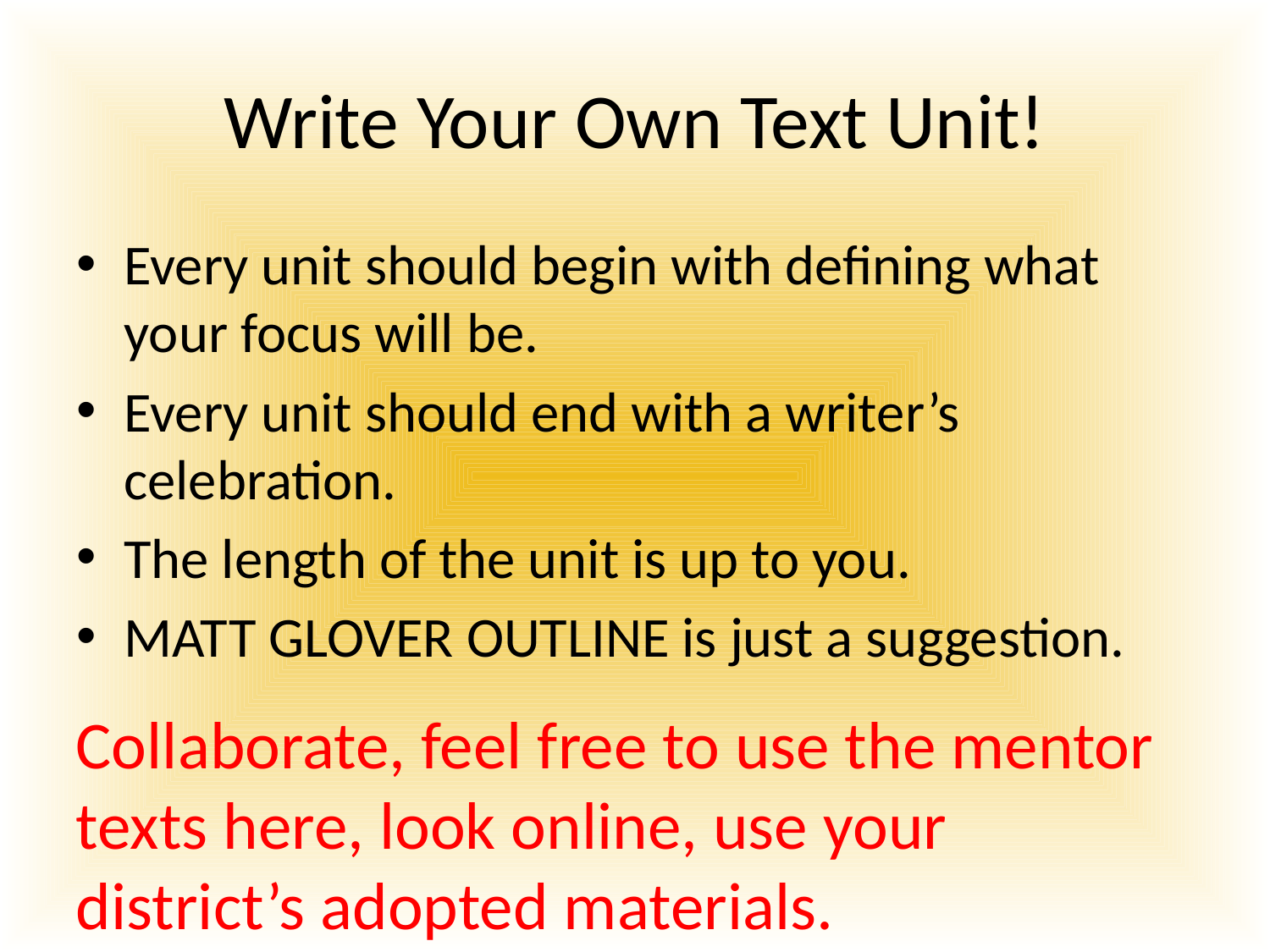

# Write Your Own Text Unit!
Every unit should begin with defining what your focus will be.
Every unit should end with a writer’s celebration.
The length of the unit is up to you.
MATT GLOVER OUTLINE is just a suggestion.
Collaborate, feel free to use the mentor texts here, look online, use your district’s adopted materials.